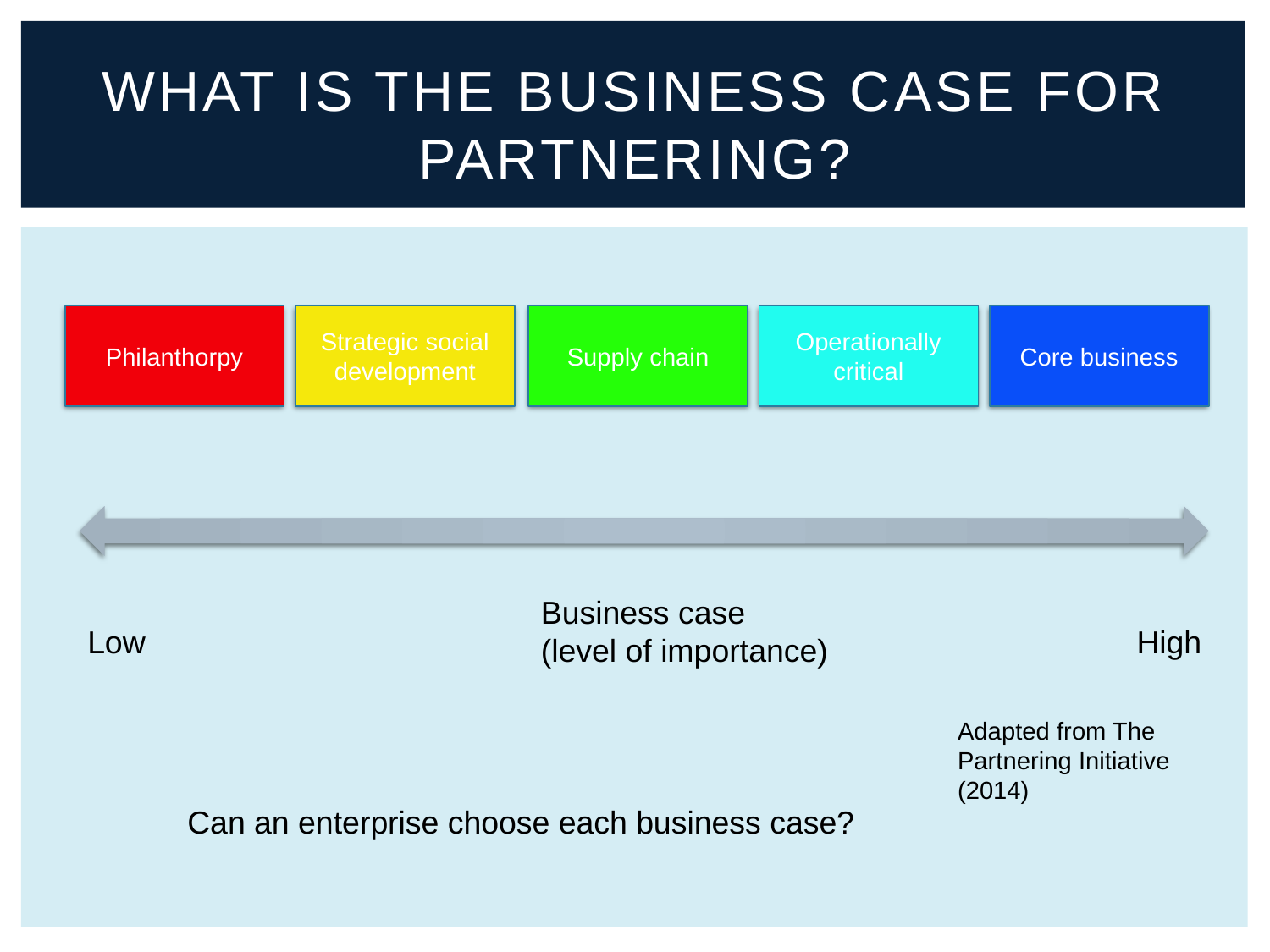

# What is the business case for partnering?
Philanthorpy
Strategic social development
Supply chain
Operationally critical
Core business

Business case
(level of importance)
Low
High
Adapted from The Partnering Initiative (2014)
Can an enterprise choose each business case?